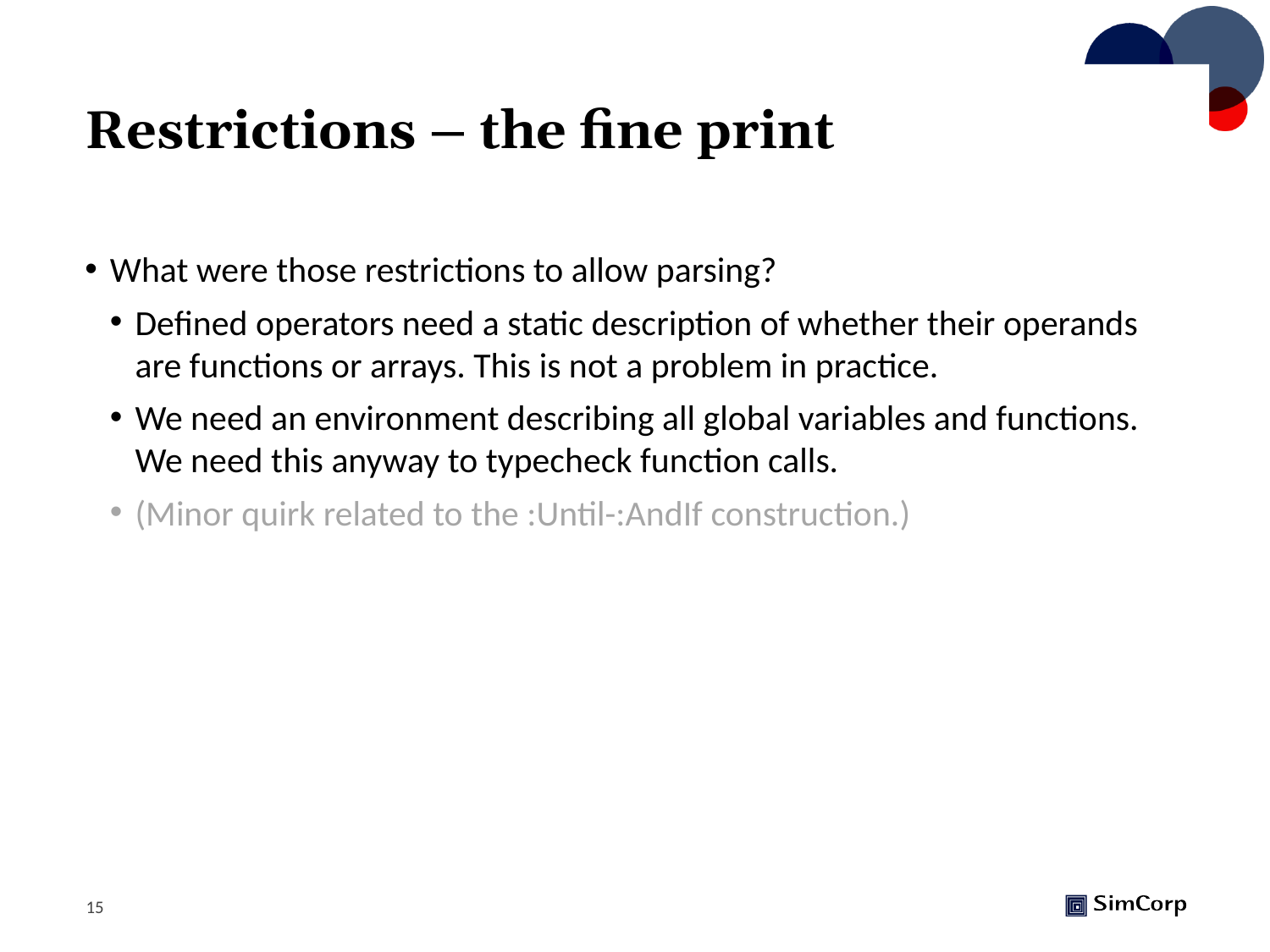

# Restrictions – the fine print
What were those restrictions to allow parsing?
Defined operators need a static description of whether their operands are functions or arrays. This is not a problem in practice.
We need an environment describing all global variables and functions. We need this anyway to typecheck function calls.
(Minor quirk related to the :Until-:AndIf construction.)
15